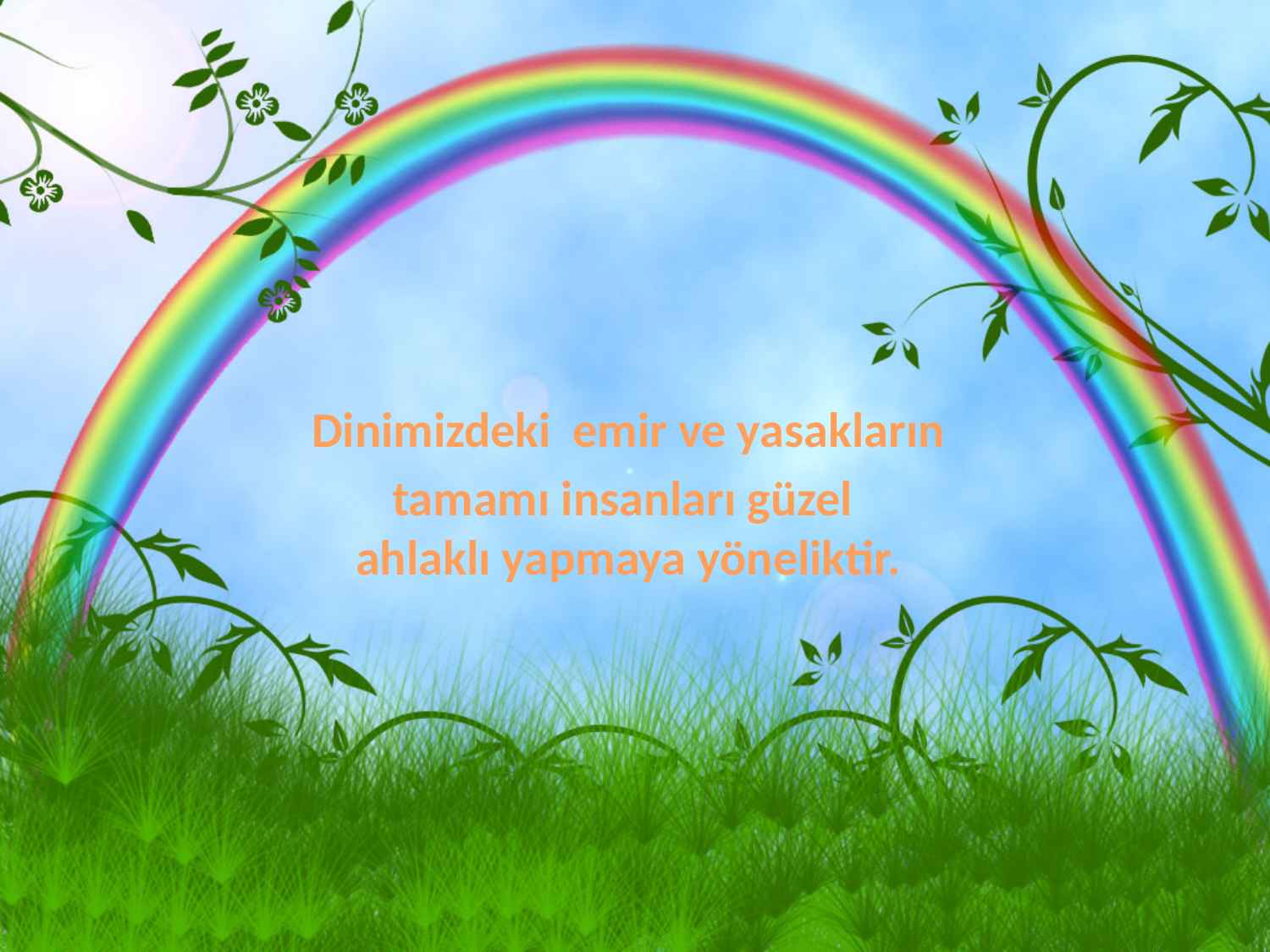

Dinimizdeki emir ve yasakların
tamamı insanları güzel
ahlaklı yapmaya yöneliktir.